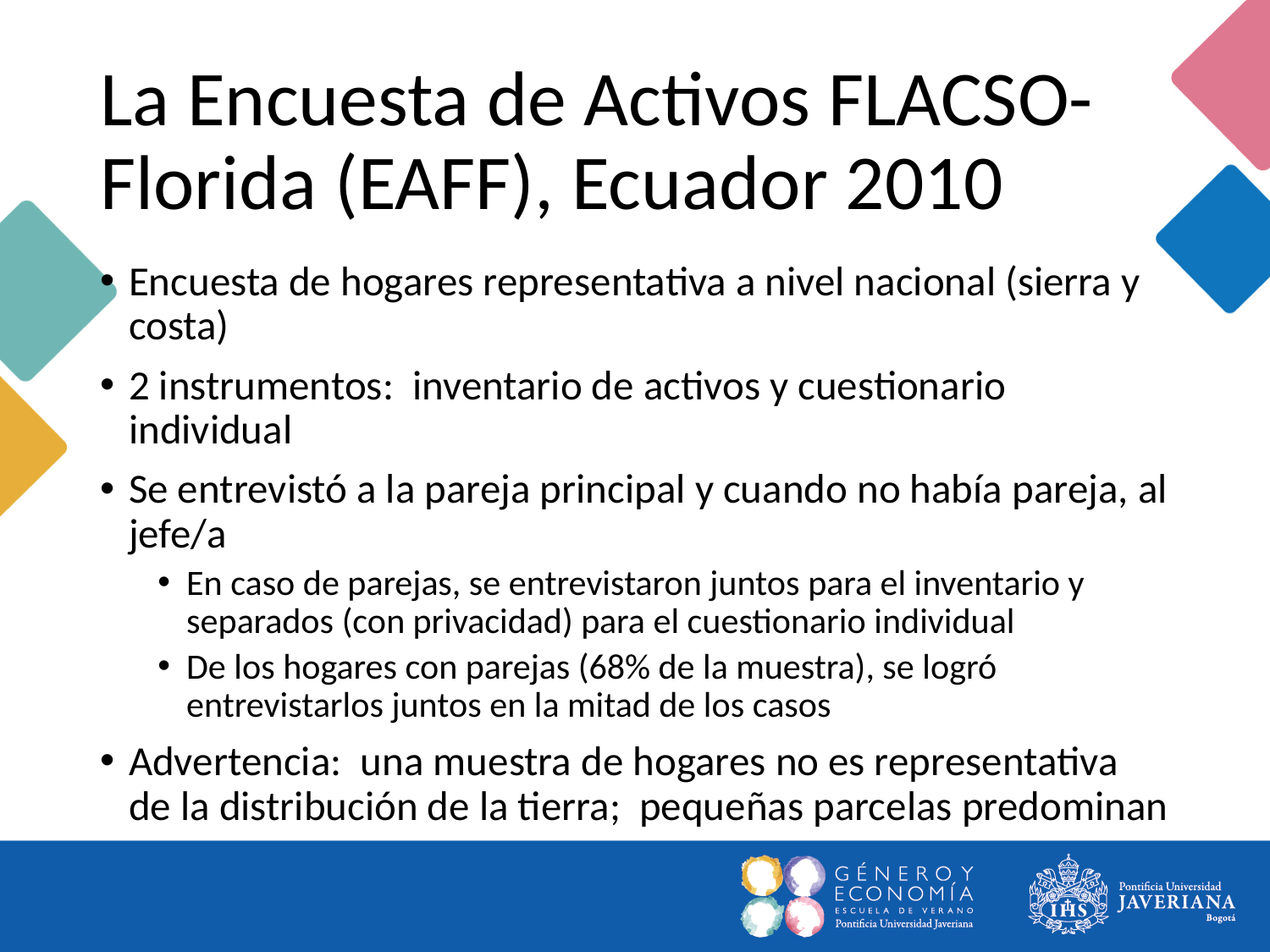

# La Encuesta de Activos FLACSO-Florida (EAFF), Ecuador 2010
Encuesta de hogares representativa a nivel nacional (sierra y costa)
2 instrumentos:  inventario de activos y cuestionario individual
Se entrevistó a la pareja principal y cuando no había pareja, al jefe/a
En caso de parejas, se entrevistaron juntos para el inventario y separados (con privacidad) para el cuestionario individual
De los hogares con parejas (68% de la muestra), se logró  entrevistarlos juntos en la mitad de los casos
Advertencia:  una muestra de hogares no es representativa de la distribución de la tierra;  pequeñas parcelas predominan